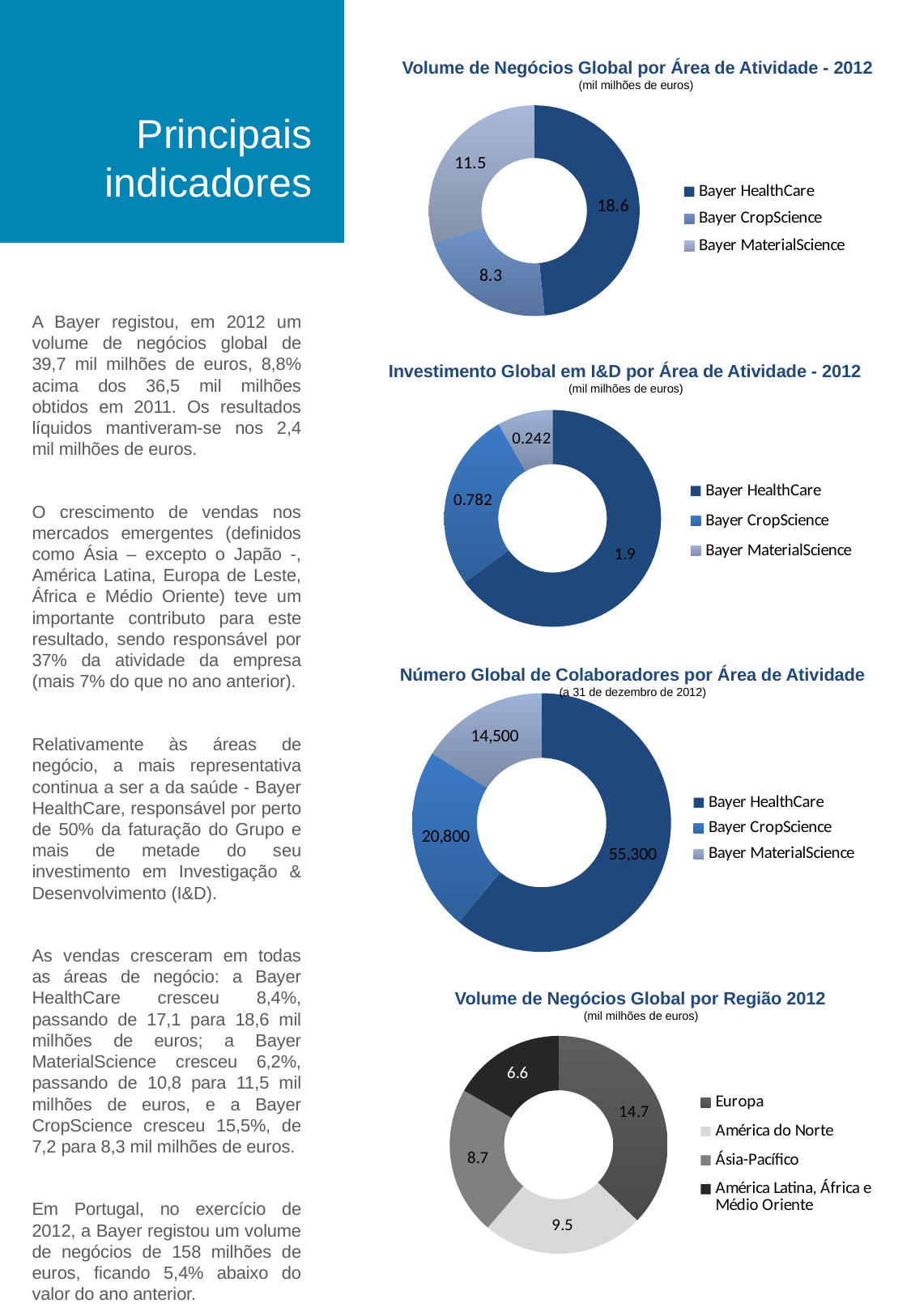

Volume de Negócios Global por Área de Atividade - 2012
(mil milhões de euros)

### Chart

| Category |  |
|---|---|
|  | 0.0 |
| Bayer HealthCare | 18.6 |
| Bayer CropScience | 8.3 |
| Bayer MaterialScience | 11.5 |
Principais indicadores

A Bayer registou, em 2012 um volume de negócios global de 39,7 mil milhões de euros, 8,8% acima dos 36,5 mil milhões obtidos em 2011. Os resultados líquidos mantiveram-se nos 2,4 mil milhões de euros.

O crescimento de vendas nos mercados emergentes (definidos como Ásia – excepto o Japão -, América Latina, Europa de Leste, África e Médio Oriente) teve um importante contributo para este resultado, sendo responsável por 37% da atividade da empresa (mais 7% do que no ano anterior).

Relativamente às áreas de negócio, a mais representativa continua a ser a da saúde - Bayer HealthCare, responsável por perto de 50% da faturação do Grupo e mais de metade do seu investimento em Investigação & Desenvolvimento (I&D).

As vendas cresceram em todas as áreas de negócio: a Bayer HealthCare cresceu 8,4%, passando de 17,1 para 18,6 mil milhões de euros; a Bayer MaterialScience cresceu 6,2%, passando de 10,8 para 11,5 mil milhões de euros, e a Bayer CropScience cresceu 15,5%, de 7,2 para 8,3 mil milhões de euros.

Em Portugal, no exercício de 2012, a Bayer registou um volume de negócios de 158 milhões de euros, ficando 5,4% abaixo do valor do ano anterior.

Investimento Global em I&D por Área de Atividade - 2012
(mil milhões de euros)

### Chart

| Category |  |
|---|---|
| Bayer HealthCare | 1.9000000000000001 |
| Bayer CropScience | 0.782 |
| Bayer MaterialScience | 0.2420000000000001 |
Número Global de Colaboradores por Área de Atividade
(a 31 de dezembro de 2012)

### Chart

| Category |  |
|---|---|
| Bayer HealthCare | 55300.0 |
| Bayer CropScience | 20800.0 |
| Bayer MaterialScience | 14500.0 |
Volume de Negócios Global por Região 2012
(mil milhões de euros)

### Chart

| Category |  |
|---|---|
| Europa | 14.7 |
| América do Norte | 9.5 |
| Ásia-Pacífico | 8.700000000000001 |
| América Latina, África e Médio Oriente | 6.6 |